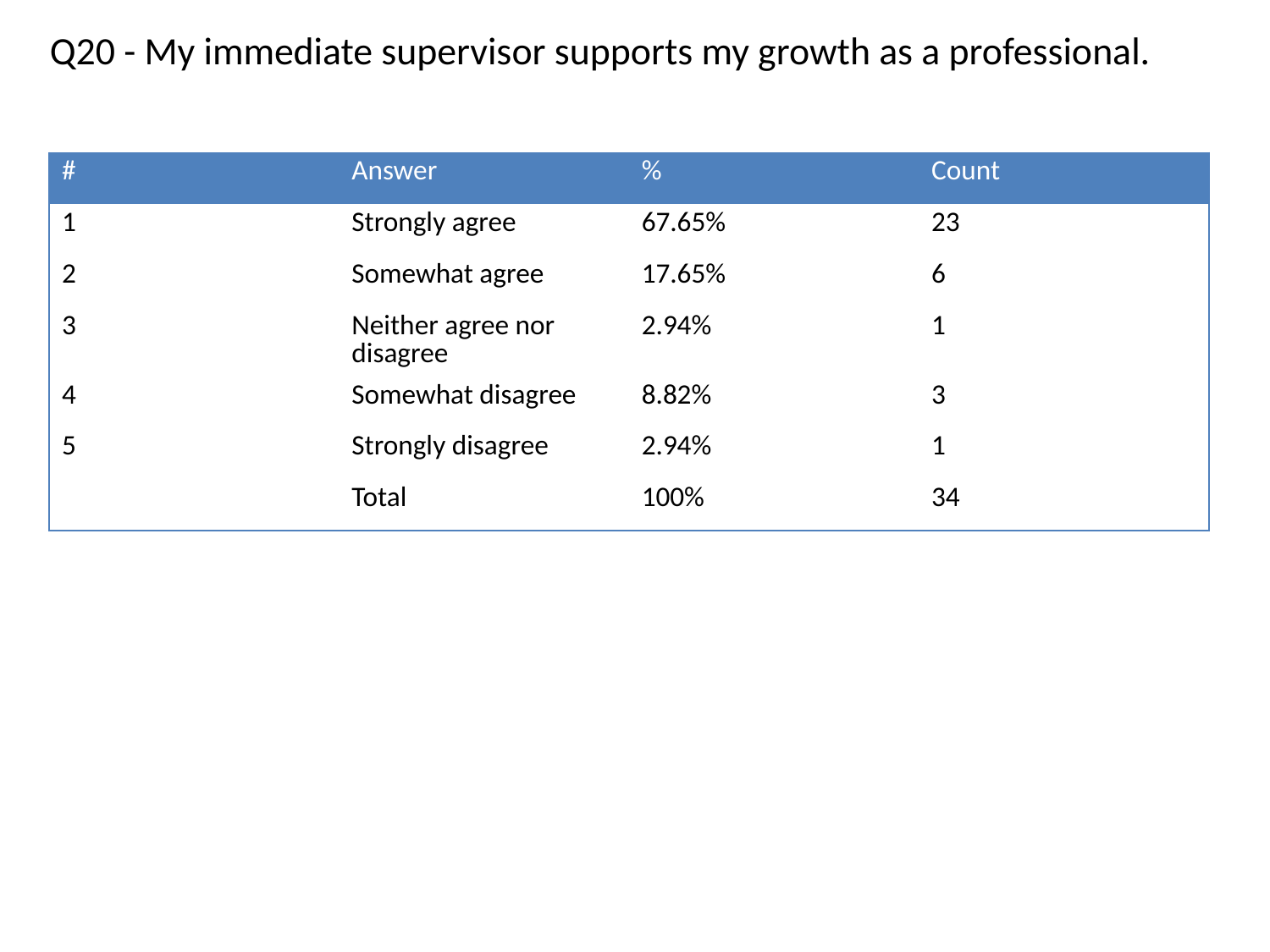

Q20 - My immediate supervisor supports my growth as a professional.
| # | Answer | % | Count |
| --- | --- | --- | --- |
| 1 | Strongly agree | 67.65% | 23 |
| 2 | Somewhat agree | 17.65% | 6 |
| 3 | Neither agree nor disagree | 2.94% | 1 |
| 4 | Somewhat disagree | 8.82% | 3 |
| 5 | Strongly disagree | 2.94% | 1 |
|  | Total | 100% | 34 |